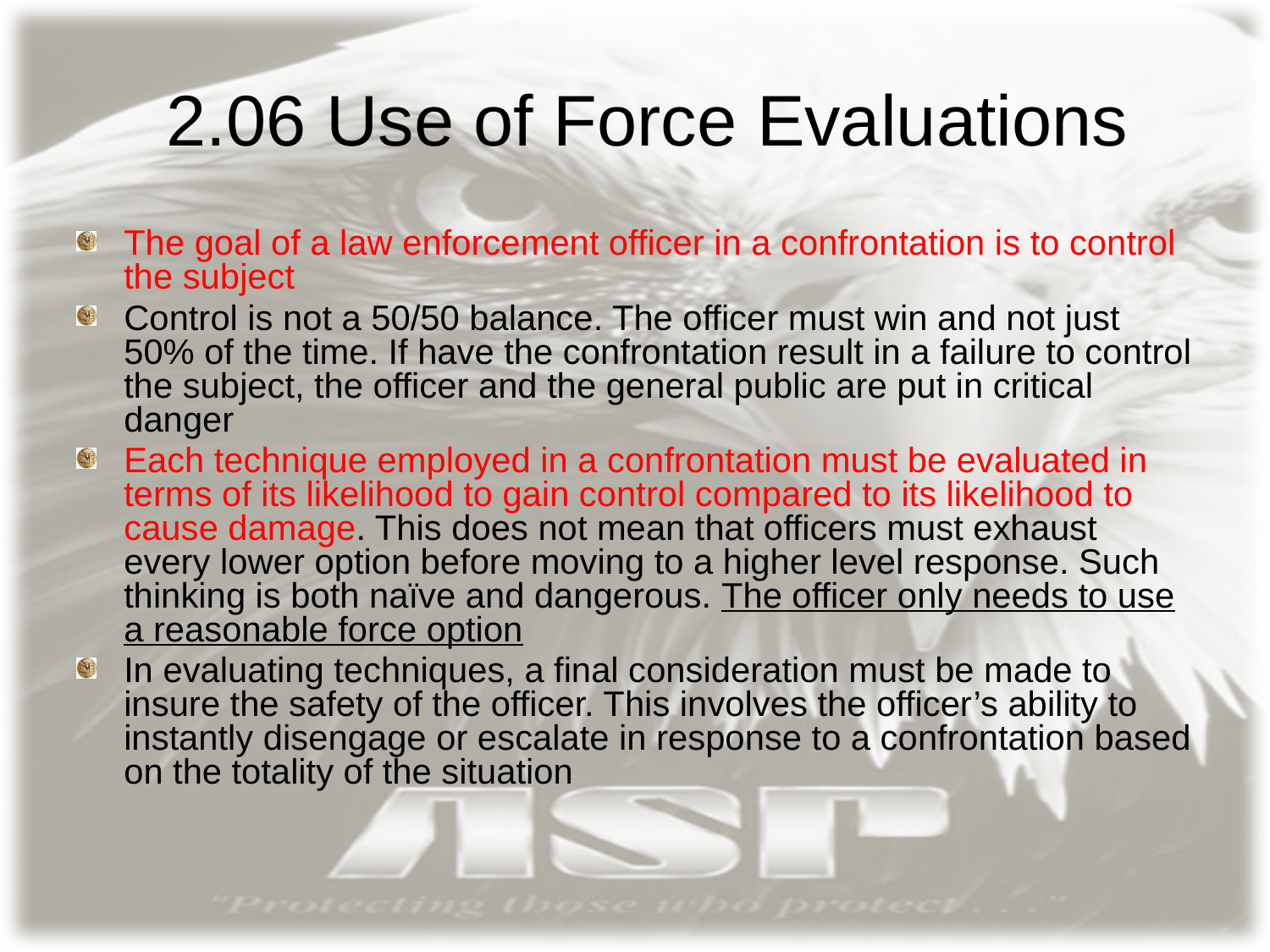

# 2.06 Use of Force Evaluations
The goal of a law enforcement officer in a confrontation is to control the subject
Control is not a 50/50 balance. The officer must win and not just 50% of the time. If have the confrontation result in a failure to control the subject, the officer and the general public are put in critical danger
Each technique employed in a confrontation must be evaluated in terms of its likelihood to gain control compared to its likelihood to cause damage. This does not mean that officers must exhaust every lower option before moving to a higher level response. Such thinking is both naïve and dangerous. The officer only needs to use a reasonable force option
In evaluating techniques, a final consideration must be made to insure the safety of the officer. This involves the officer’s ability to instantly disengage or escalate in response to a confrontation based on the totality of the situation